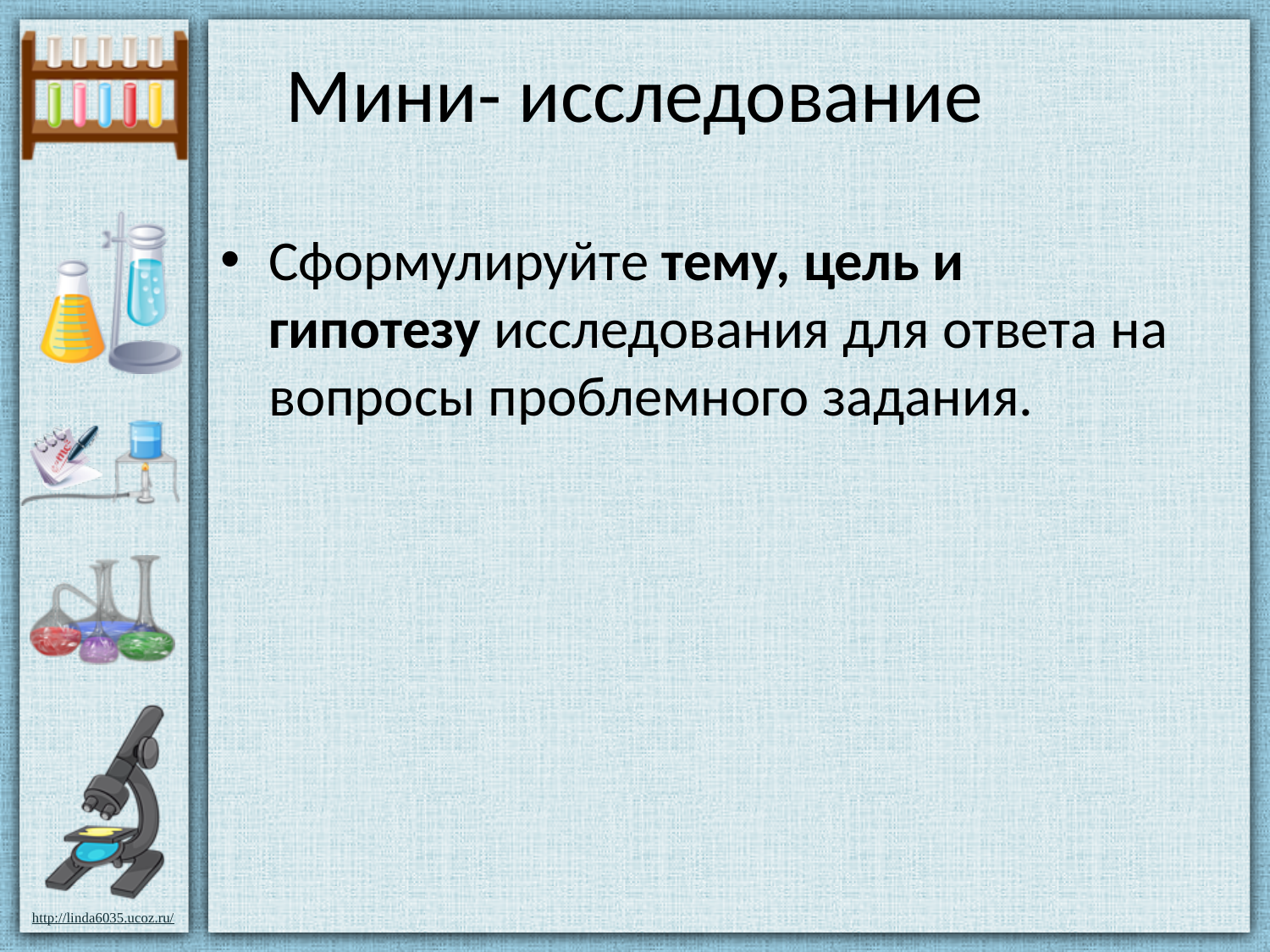

# Мини- исследование
Сформулируйте тему, цель и гипотезу исследования для ответа на вопросы проблемного задания.